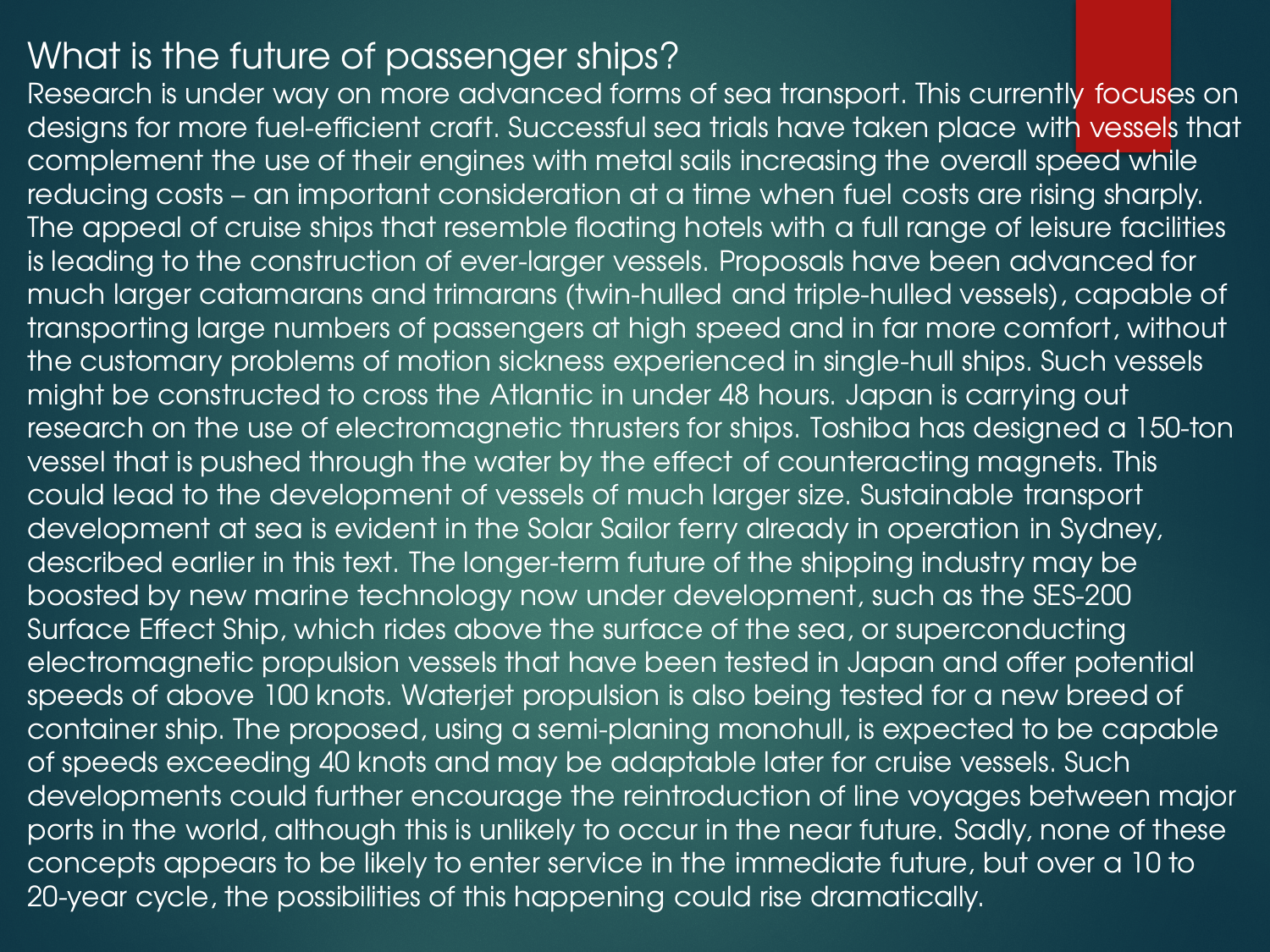

What is the future of passenger ships?
Research is under way on more advanced forms of sea transport. This currently focuses on designs for more fuel-efficient craft. Successful sea trials have taken place with vessels that complement the use of their engines with metal sails increasing the overall speed while reducing costs – an important consideration at a time when fuel costs are rising sharply. The appeal of cruise ships that resemble floating hotels with a full range of leisure facilities is leading to the construction of ever-larger vessels. Proposals have been advanced for much larger catamarans and trimarans (twin-hulled and triple-hulled vessels), capable of transporting large numbers of passengers at high speed and in far more comfort, without the customary problems of motion sickness experienced in single-hull ships. Such vessels might be constructed to cross the Atlantic in under 48 hours. Japan is carrying out research on the use of electromagnetic thrusters for ships. Toshiba has designed a 150-ton vessel that is pushed through the water by the effect of counteracting magnets. This could lead to the development of vessels of much larger size. Sustainable transport development at sea is evident in the Solar Sailor ferry already in operation in Sydney, described earlier in this text. The longer-term future of the shipping industry may be boosted by new marine technology now under development, such as the SES-200 Surface Effect Ship, which rides above the surface of the sea, or superconducting electromagnetic propulsion vessels that have been tested in Japan and offer potential speeds of above 100 knots. Waterjet propulsion is also being tested for a new breed of container ship. The proposed, using a semi-planing monohull, is expected to be capable of speeds exceeding 40 knots and may be adaptable later for cruise vessels. Such developments could further encourage the reintroduction of line voyages between major ports in the world, although this is unlikely to occur in the near future. Sadly, none of these concepts appears to be likely to enter service in the immediate future, but over a 10 to 20-year cycle, the possibilities of this happening could rise dramatically.